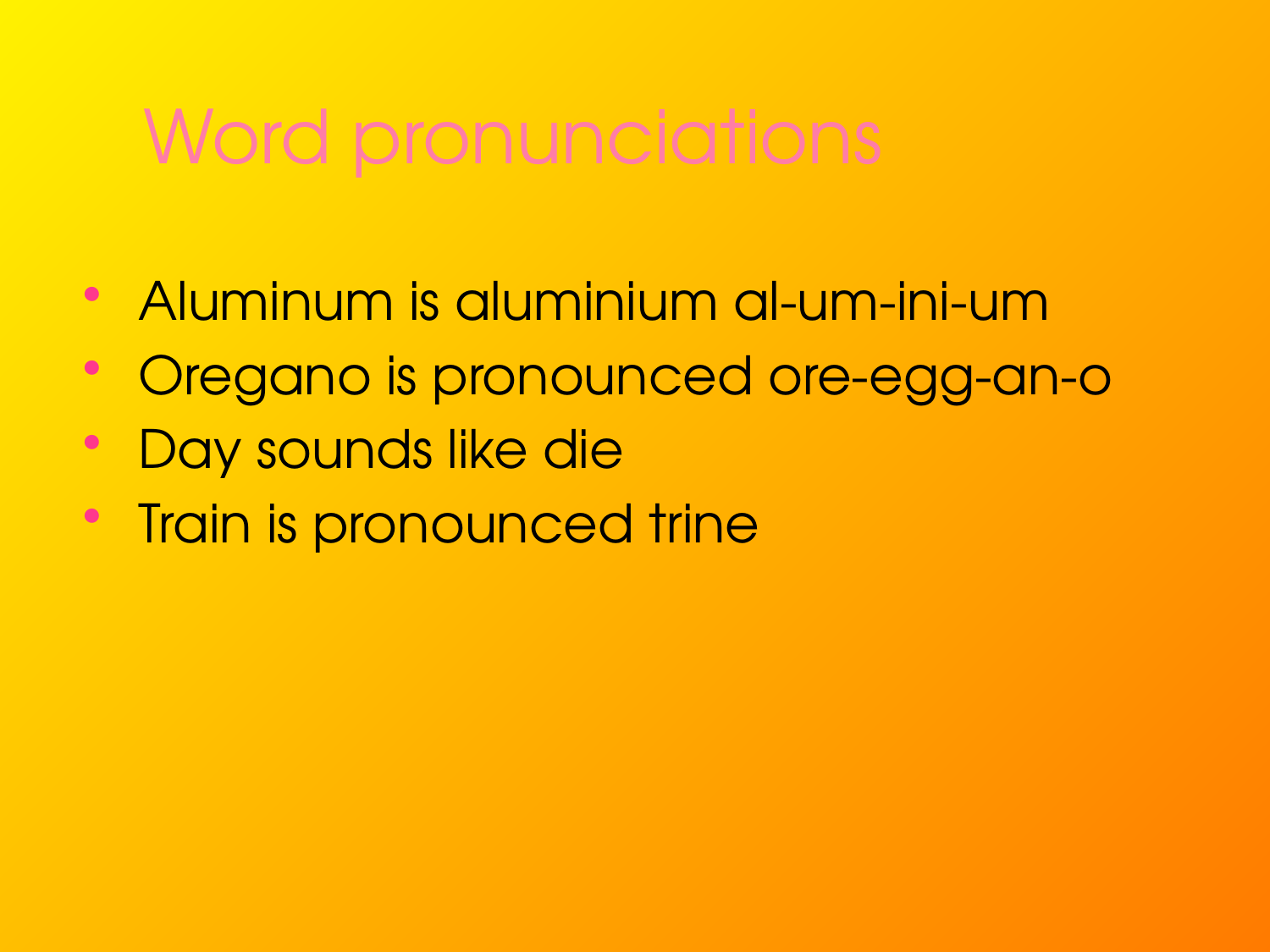

# Word pronunciations
Aluminum is aluminium al-um-ini-um
Oregano is pronounced ore-egg-an-o
Day sounds like die
Train is pronounced trine